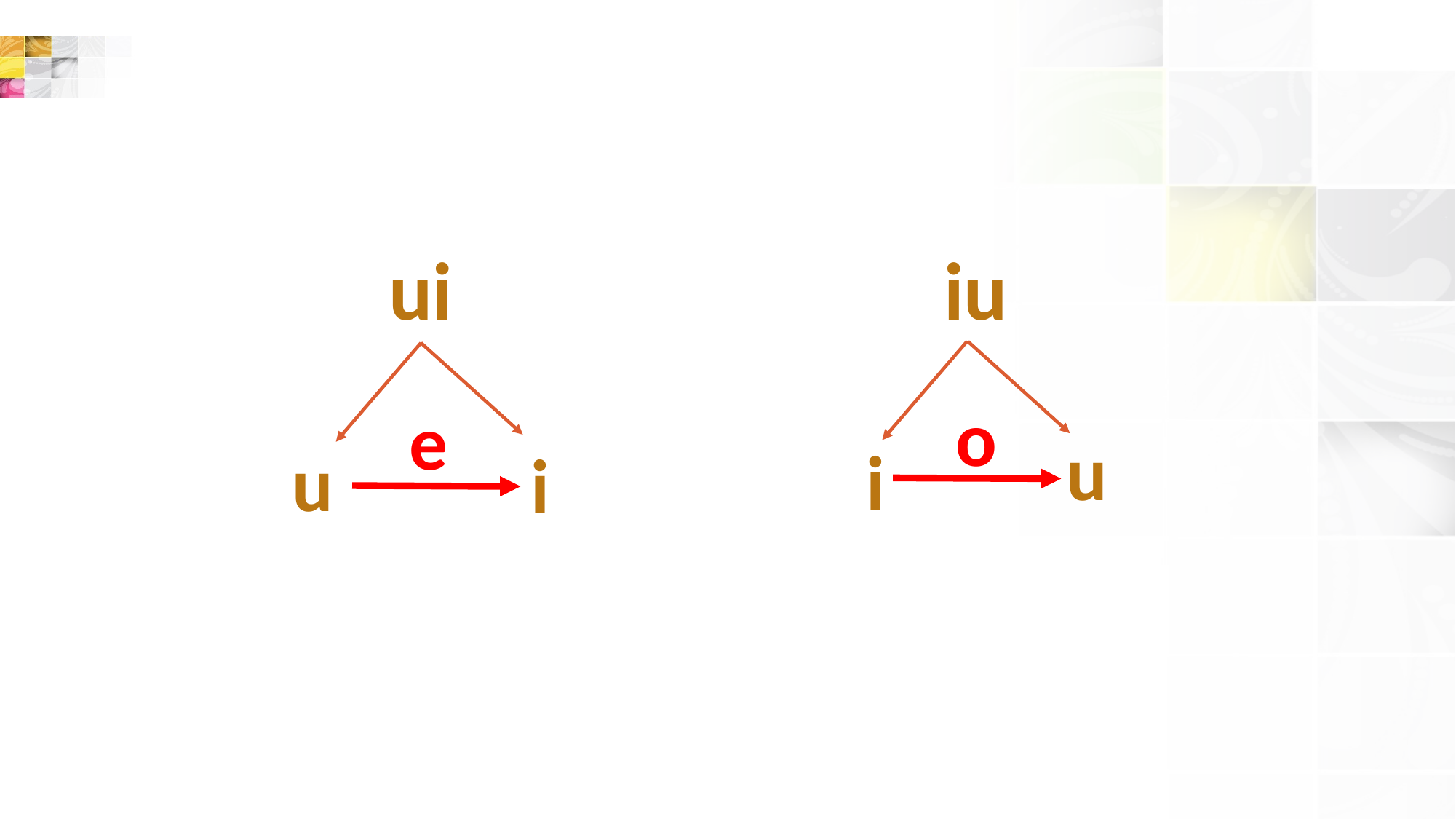

ui
iu
o
e
u
i
u
i